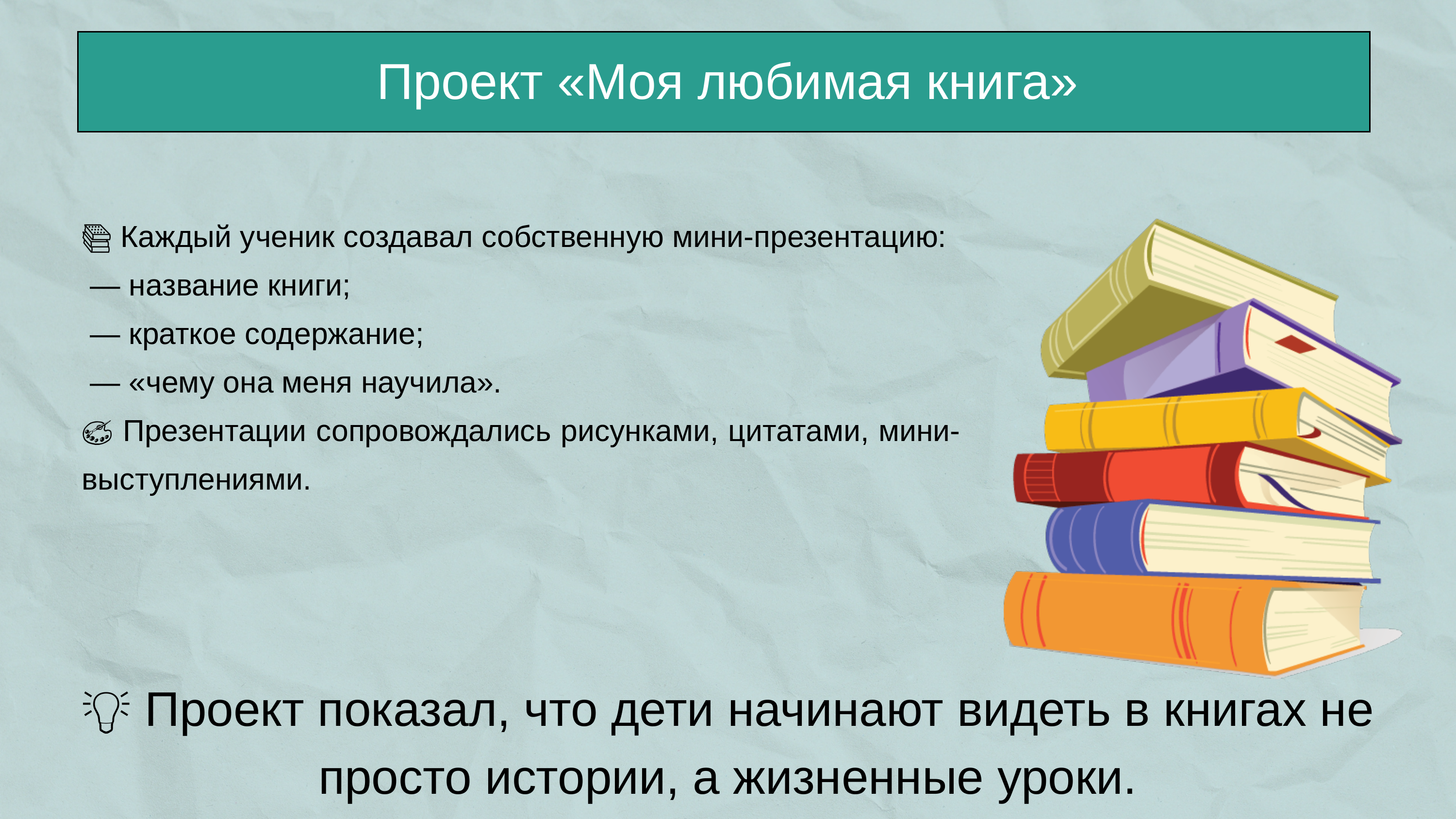

Проект «Моя любимая книга»
📚 Каждый ученик создавал собственную мини-презентацию:
 — название книги;
 — краткое содержание;
 — «чему она меня научила».
🎨 Презентации сопровождались рисунками, цитатами, мини-выступлениями.

💡 Проект показал, что дети начинают видеть в книгах не просто истории, а жизненные уроки.